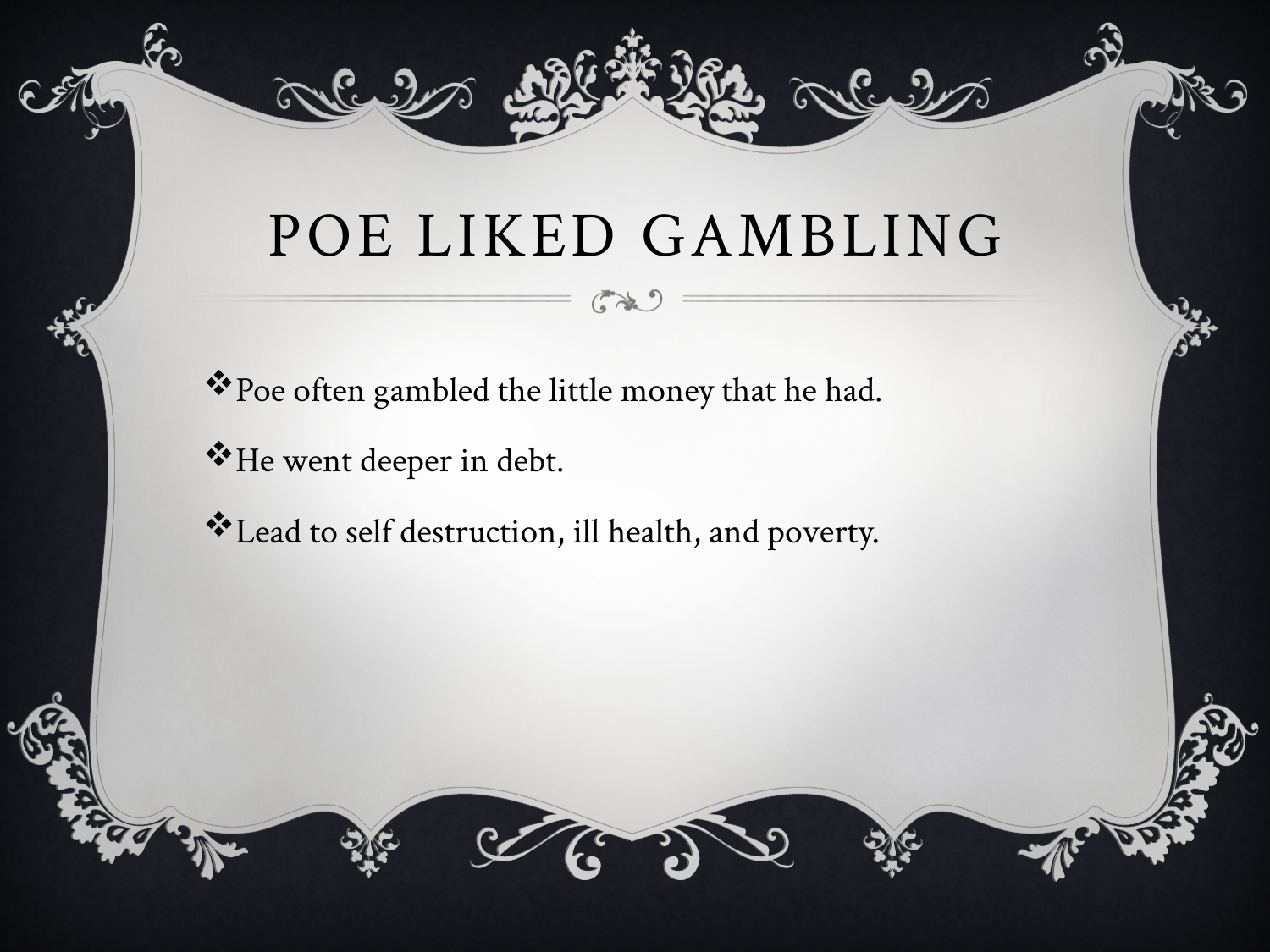

# Poe Liked Gambling
Poe often gambled the little money that he had.
He went deeper in debt.
Lead to self destruction, ill health, and poverty.